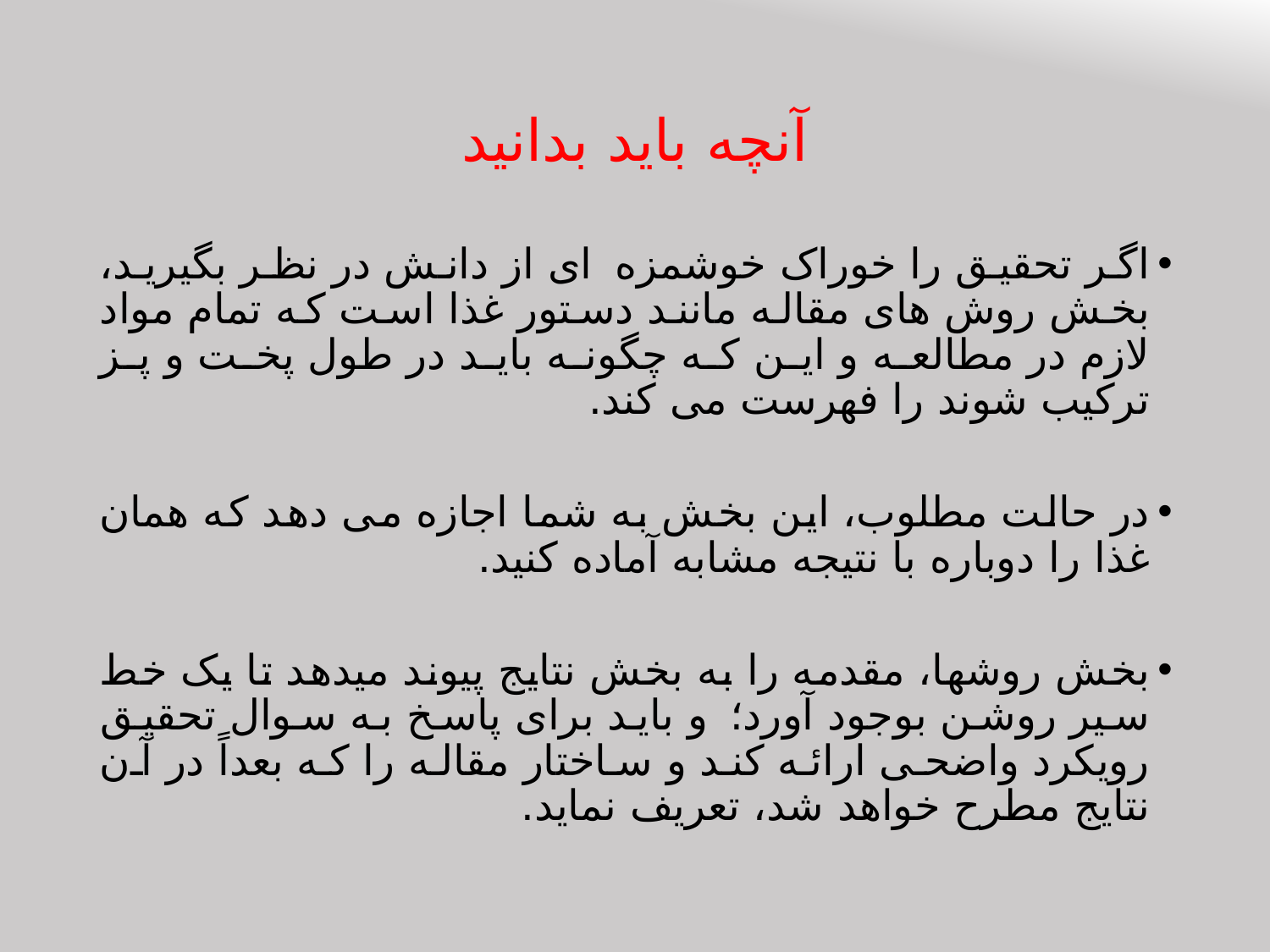

# آنچه باید بدانید
اگر تحقیق را خوراک خوشمزه ای از دانش در نظر بگیرید، بخش روش های مقاله مانند دستور غذا است که تمام مواد لازم در مطالعه و این که چگونه باید در طول پخت و پز ترکیب شوند را فهرست می کند.

در حالت مطلوب، این بخش به شما اجازه می دهد که همان غذا را دوباره با نتیجه مشابه آماده کنید.

بخش روش‎ها، مقدمه را به بخش نتایج پیوند می‎دهد تا یک خط سیر روشن بوجود آورد؛ و باید برای پاسخ به سوال تحقیق رویکرد واضحی ارائه کند و ساختار مقاله را که بعداً در آن نتایج مطرح خواهد شد، تعریف نماید.